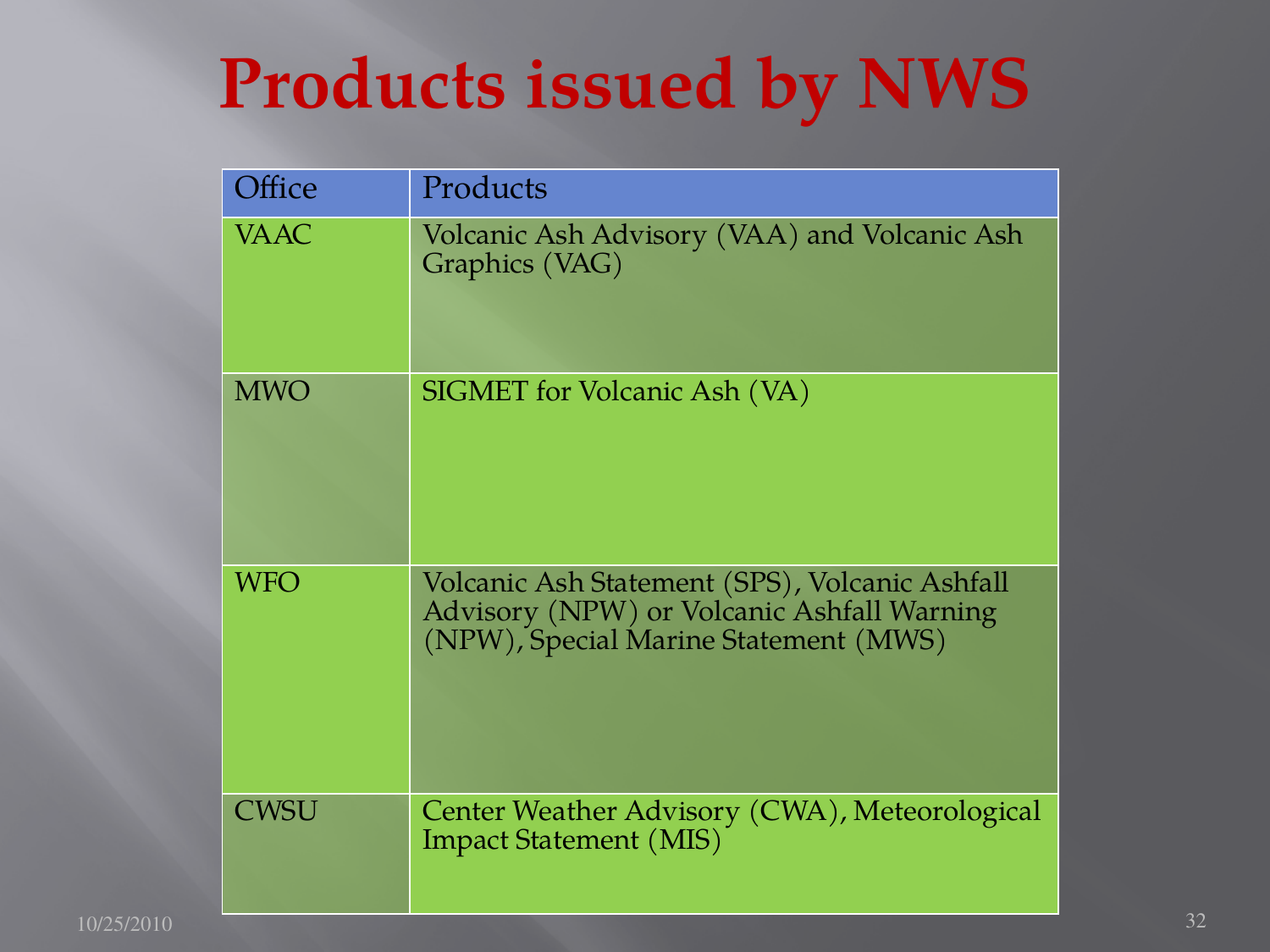

# Products issued by NWS
| Office | Products |
| --- | --- |
| VAAC | Volcanic Ash Advisory (VAA) and Volcanic Ash Graphics (VAG) |
| MWO | SIGMET for Volcanic Ash (VA) |
| WFO | Volcanic Ash Statement (SPS), Volcanic Ashfall Advisory (NPW) or Volcanic Ashfall Warning (NPW), Special Marine Statement (MWS) |
| CWSU | Center Weather Advisory (CWA), Meteorological Impact Statement (MIS) |
10/25/2010
32